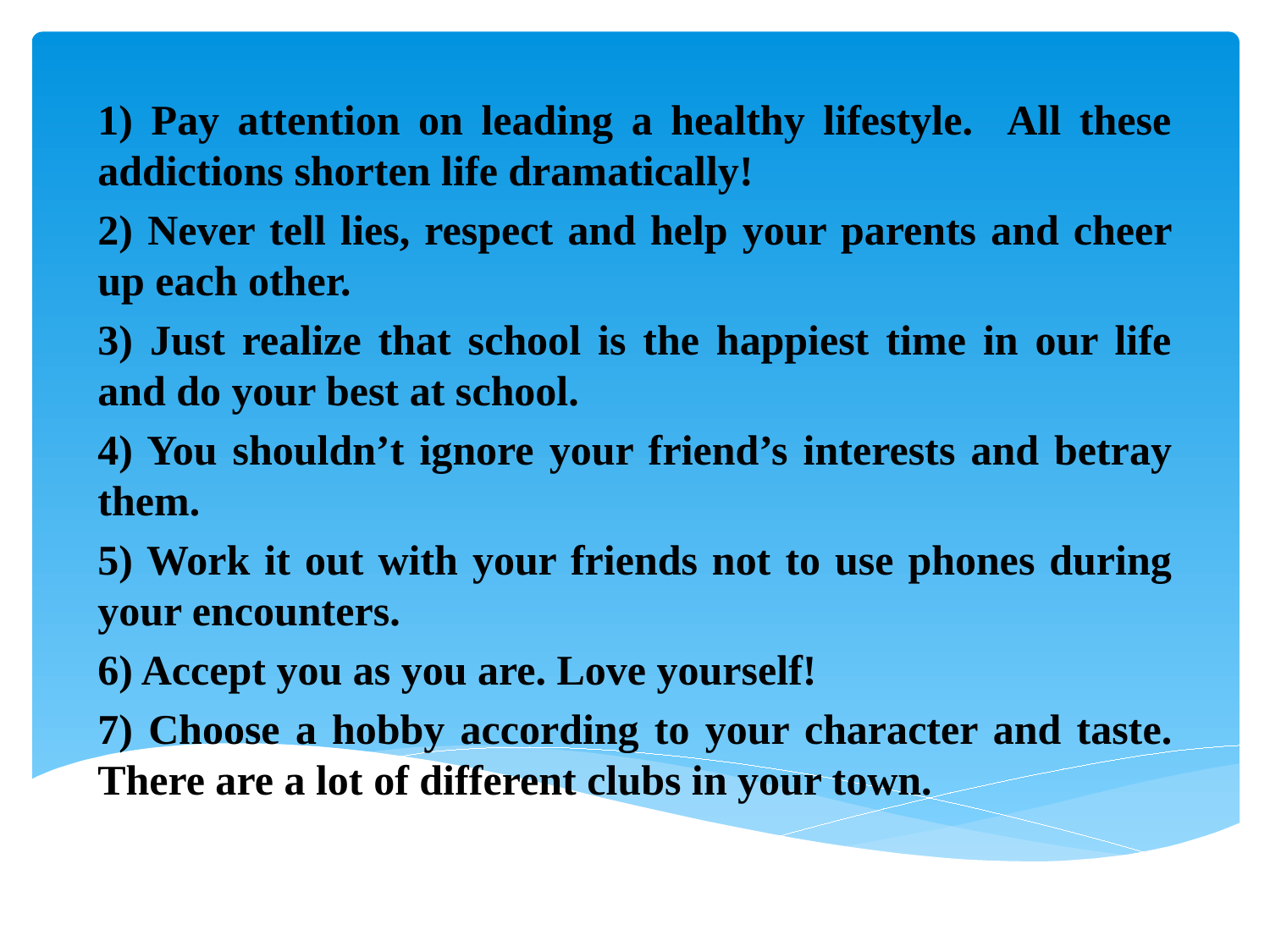

1) Pay attention on leading a healthy lifestyle.  All these addictions shorten life dramatically!
2) Never tell lies, respect and help your parents and cheer up each other.
3) Just realize that school is the happiest time in our life and do your best at school.
4) You shouldn’t ignore your friend’s interests and betray them.
5) Work it out with your friends not to use phones during your encounters.
6) Accept you as you are. Love yourself!
7) Choose a hobby according to your character and taste. There are a lot of different clubs in your town.

#